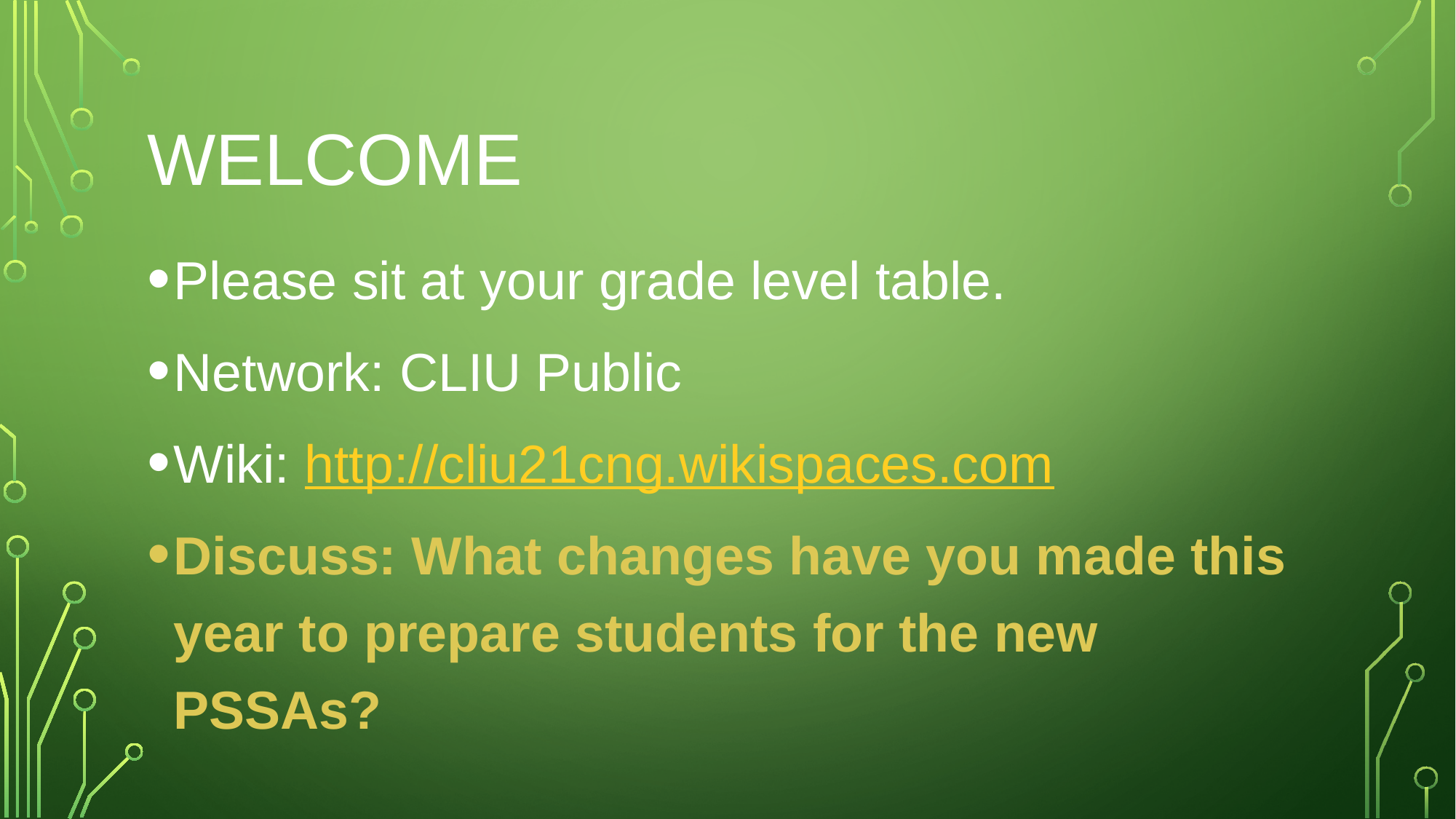

# welcome
Please sit at your grade level table.
Network: CLIU Public
Wiki: http://cliu21cng.wikispaces.com
Discuss: What changes have you made this year to prepare students for the new PSSAs?